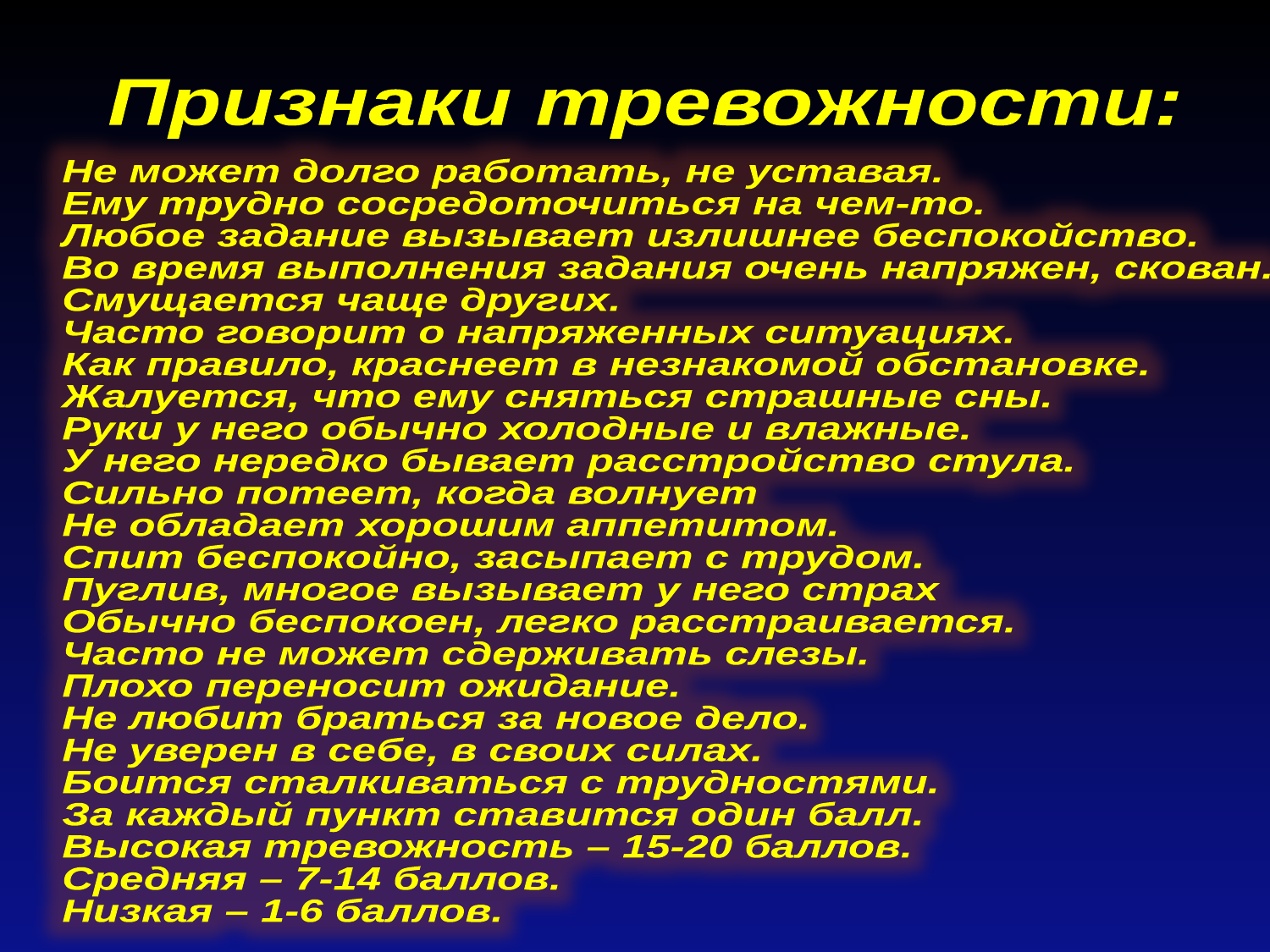

Признаки тревожности:
Не может долго работать, не уставая.
Ему трудно сосредоточиться на чем-то.
Любое задание вызывает излишнее беспокойство.
Во время выполнения задания очень напряжен, скован.
Смущается чаще других.
Часто говорит о напряженных ситуациях.
Как правило, краснеет в незнакомой обстановке.
Жалуется, что ему сняться страшные сны.
Руки у него обычно холодные и влажные.
У него нередко бывает расстройство стула.
Сильно потеет, когда волнует
Не обладает хорошим аппетитом.
Спит беспокойно, засыпает с трудом.
Пуглив, многое вызывает у него страх
Обычно беспокоен, легко расстраивается.
Часто не может сдерживать слезы.
Плохо переносит ожидание.
Не любит браться за новое дело.
Не уверен в себе, в своих силах.
Боится сталкиваться с трудностями.
За каждый пункт ставится один балл.
Высокая тревожность – 15-20 баллов.
Средняя – 7-14 баллов.
Низкая – 1-6 баллов.